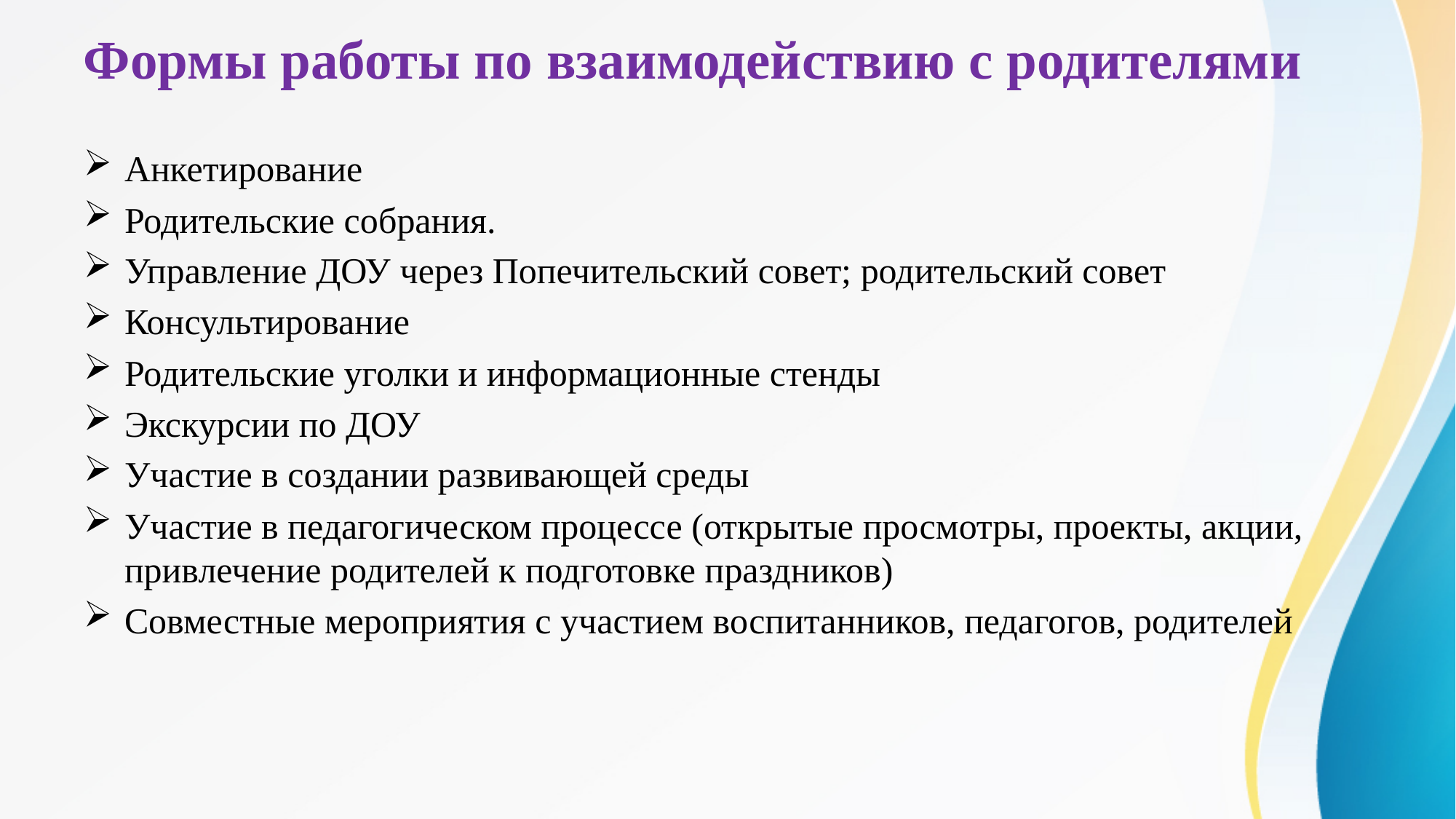

# Формы работы по взаимодействию с родителями
Анкетирование
Родительские собрания.
Управление ДОУ через Попечительский совет; родительский совет
Консультирование
Родительские уголки и информационные стенды
Экскурсии по ДОУ
Участие в создании развивающей среды
Участие в педагогическом процессе (открытые просмотры, проекты, акции, привлечение родителей к подготовке праздников)
Совместные мероприятия с участием воспитанников, педагогов, родителей